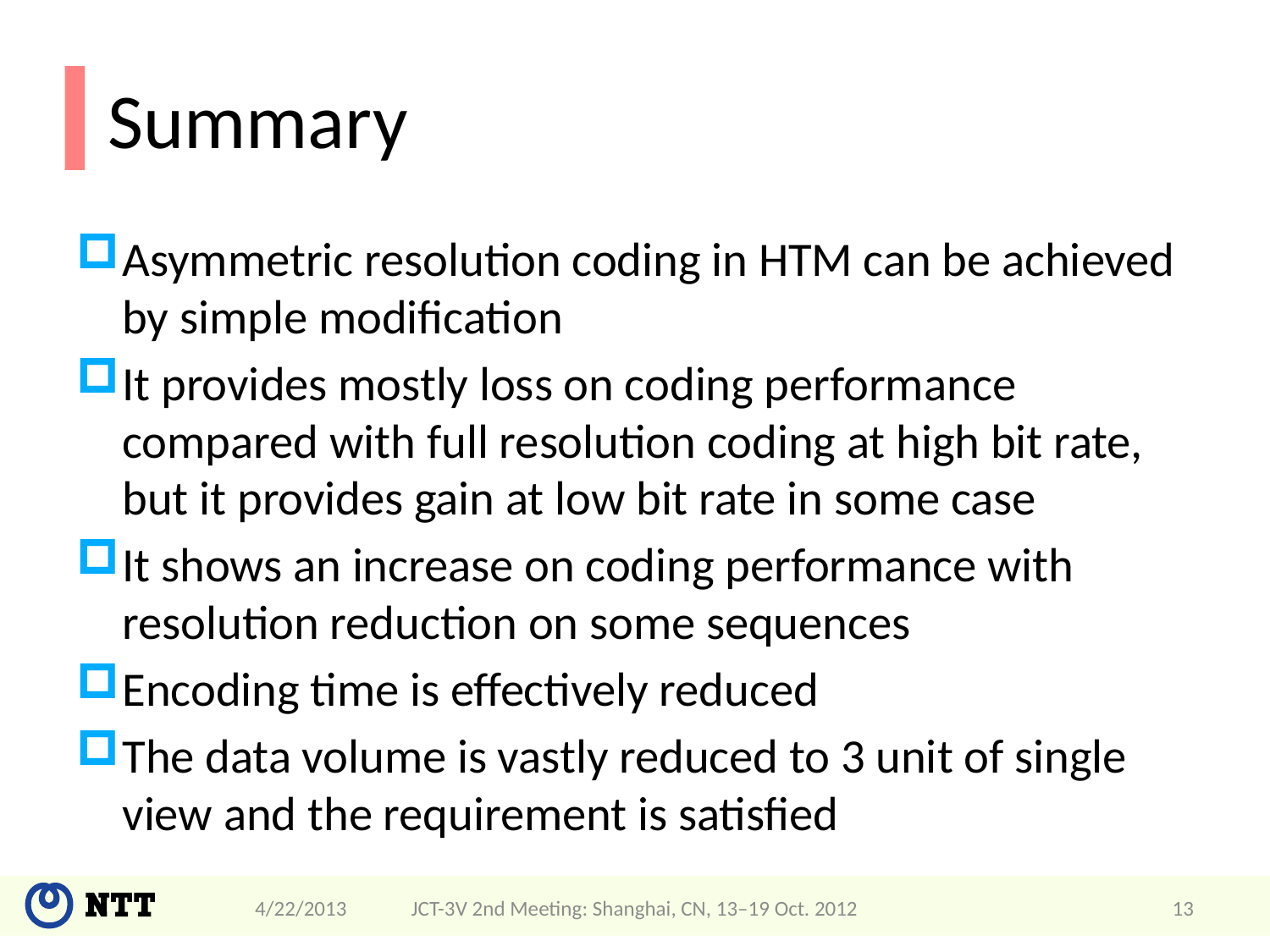

# Summary
Asymmetric resolution coding in HTM can be achieved by simple modification
It provides mostly loss on coding performance compared with full resolution coding at high bit rate,
but it provides gain at low bit rate in some case
It shows an increase on coding performance with resolution reduction on some sequences
Encoding time is effectively reduced
The data volume is vastly reduced to 3 unit of single view and the requirement is satisfied
4/22/2013
JCT-3V 2nd Meeting: Shanghai, CN, 13–19 Oct. 2012
13